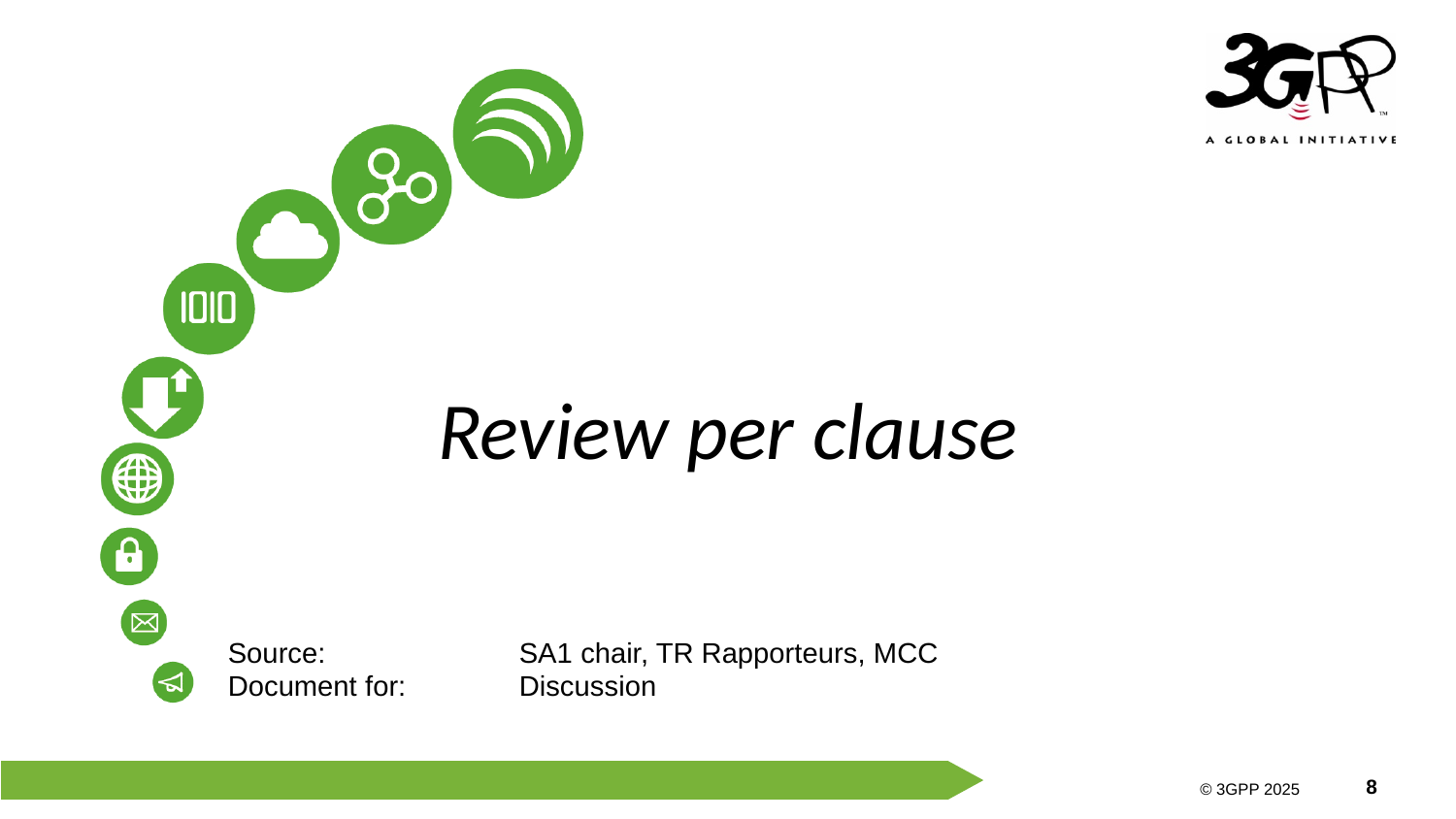

Review per clause
Source: 		SA1 chair, TR Rapporteurs, MCC
Document for:	Discussion

© 3GPP 2025